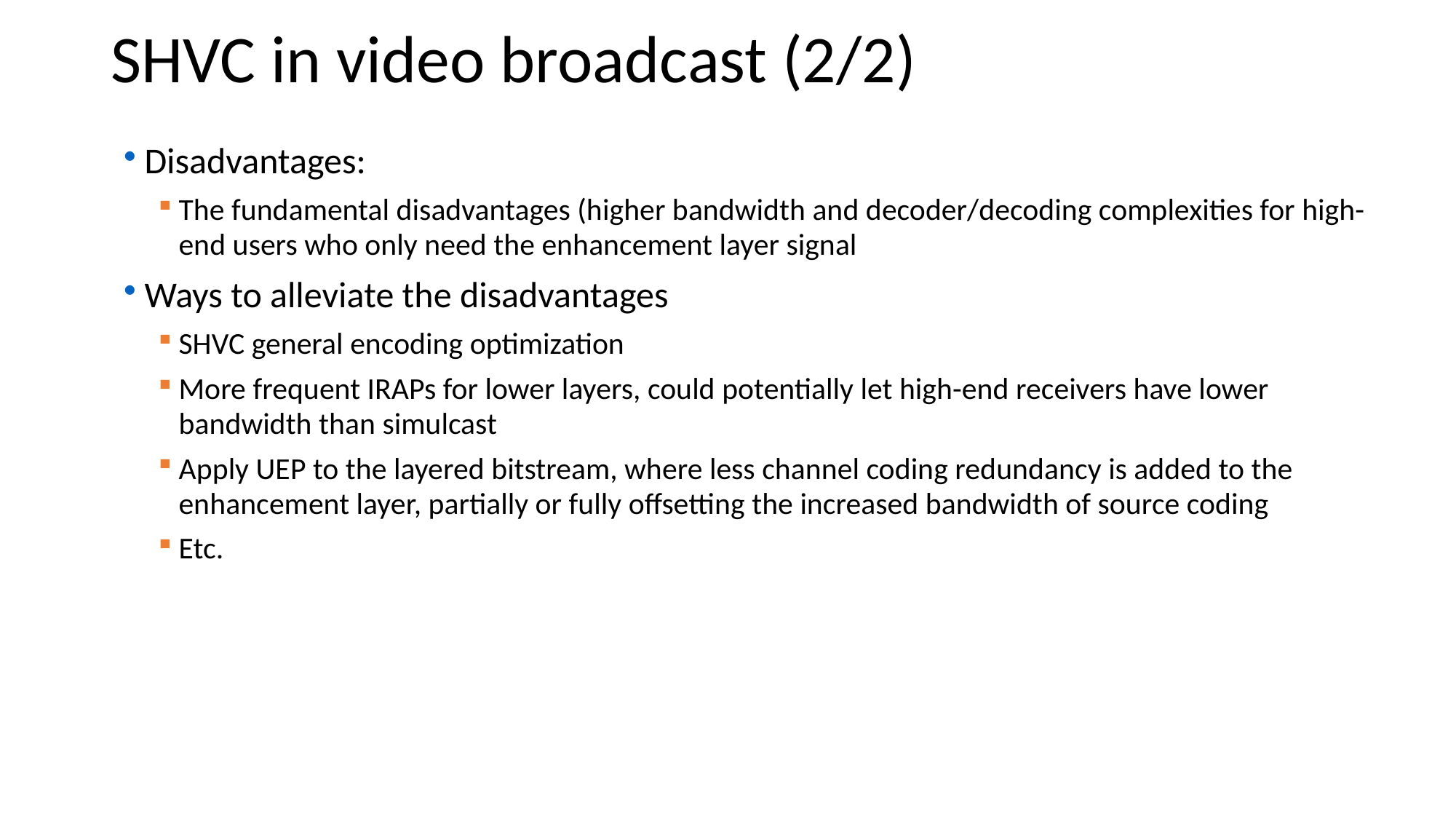

# SHVC in video broadcast (2/2)
Disadvantages:
The fundamental disadvantages (higher bandwidth and decoder/decoding complexities for high-end users who only need the enhancement layer signal
Ways to alleviate the disadvantages
SHVC general encoding optimization
More frequent IRAPs for lower layers, could potentially let high-end receivers have lower bandwidth than simulcast
Apply UEP to the layered bitstream, where less channel coding redundancy is added to the enhancement layer, partially or fully offsetting the increased bandwidth of source coding
Etc.